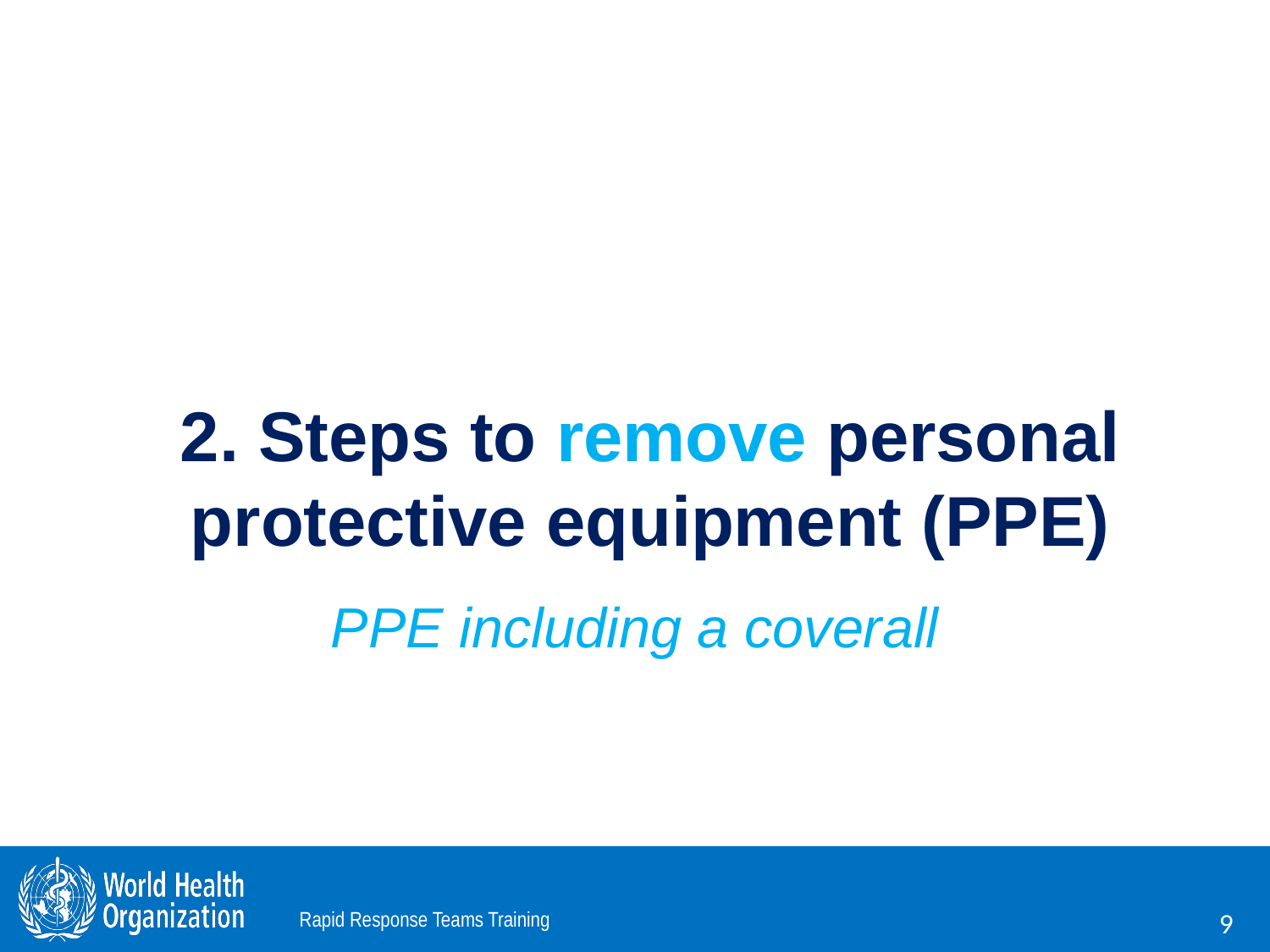

# 2. Steps to remove personal protective equipment (PPE)
PPE including a coverall